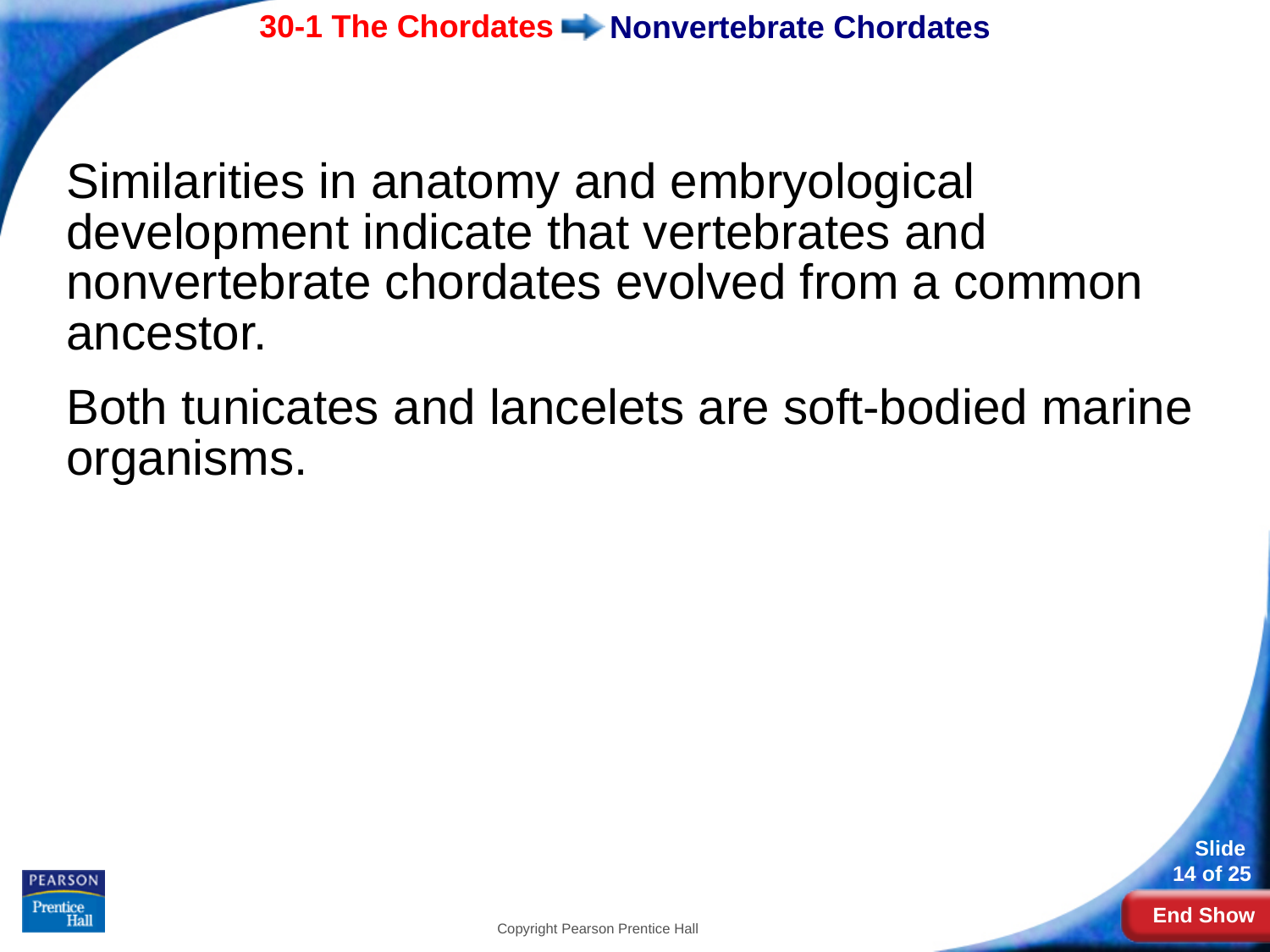

# Nonvertebrate Chordates
Similarities in anatomy and embryological development indicate that vertebrates and nonvertebrate chordates evolved from a common ancestor.
Both tunicates and lancelets are soft-bodied marine organisms.
Copyright Pearson Prentice Hall